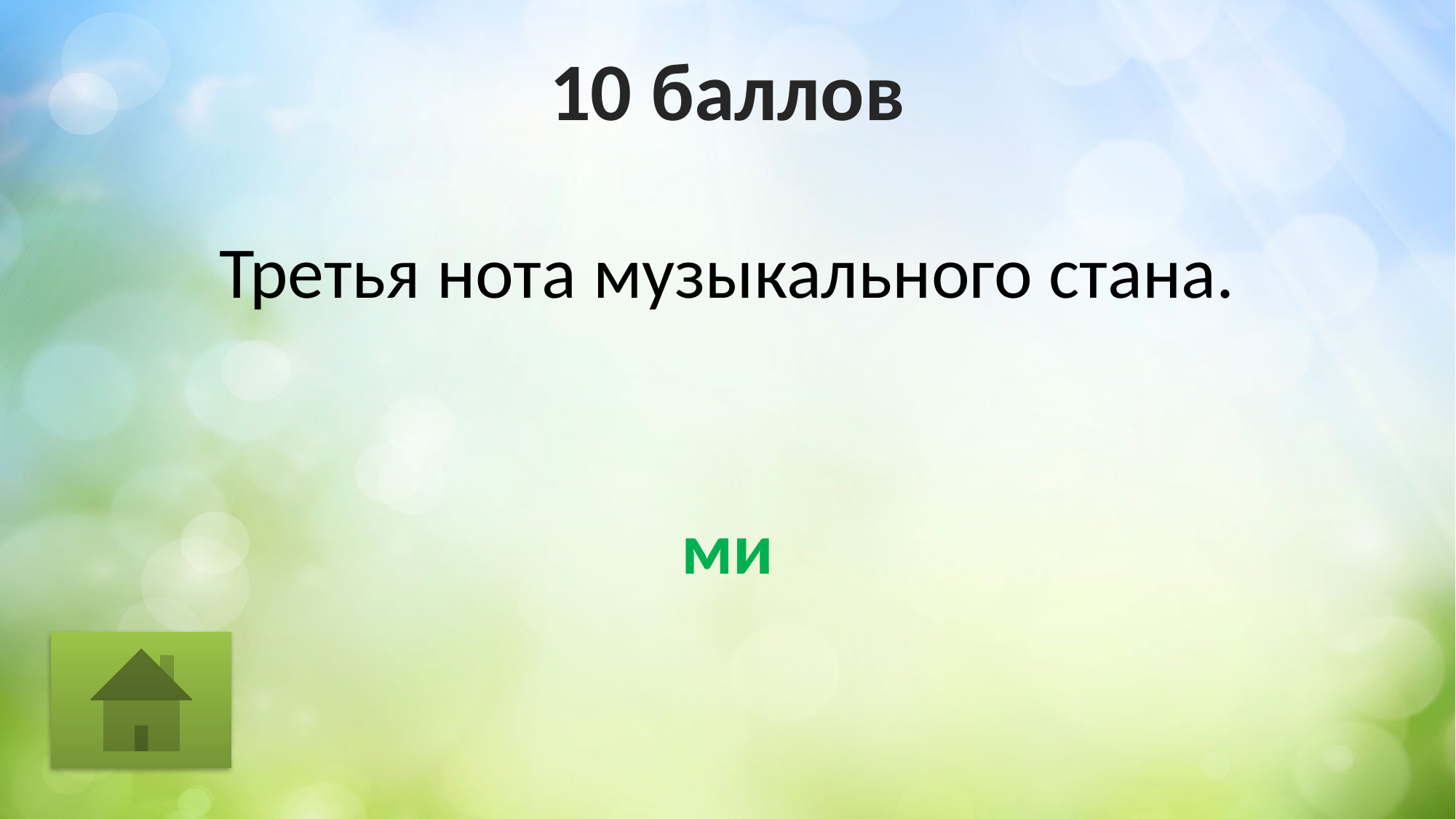

# 10 баллов
Третья нота музыкального стана.
ми